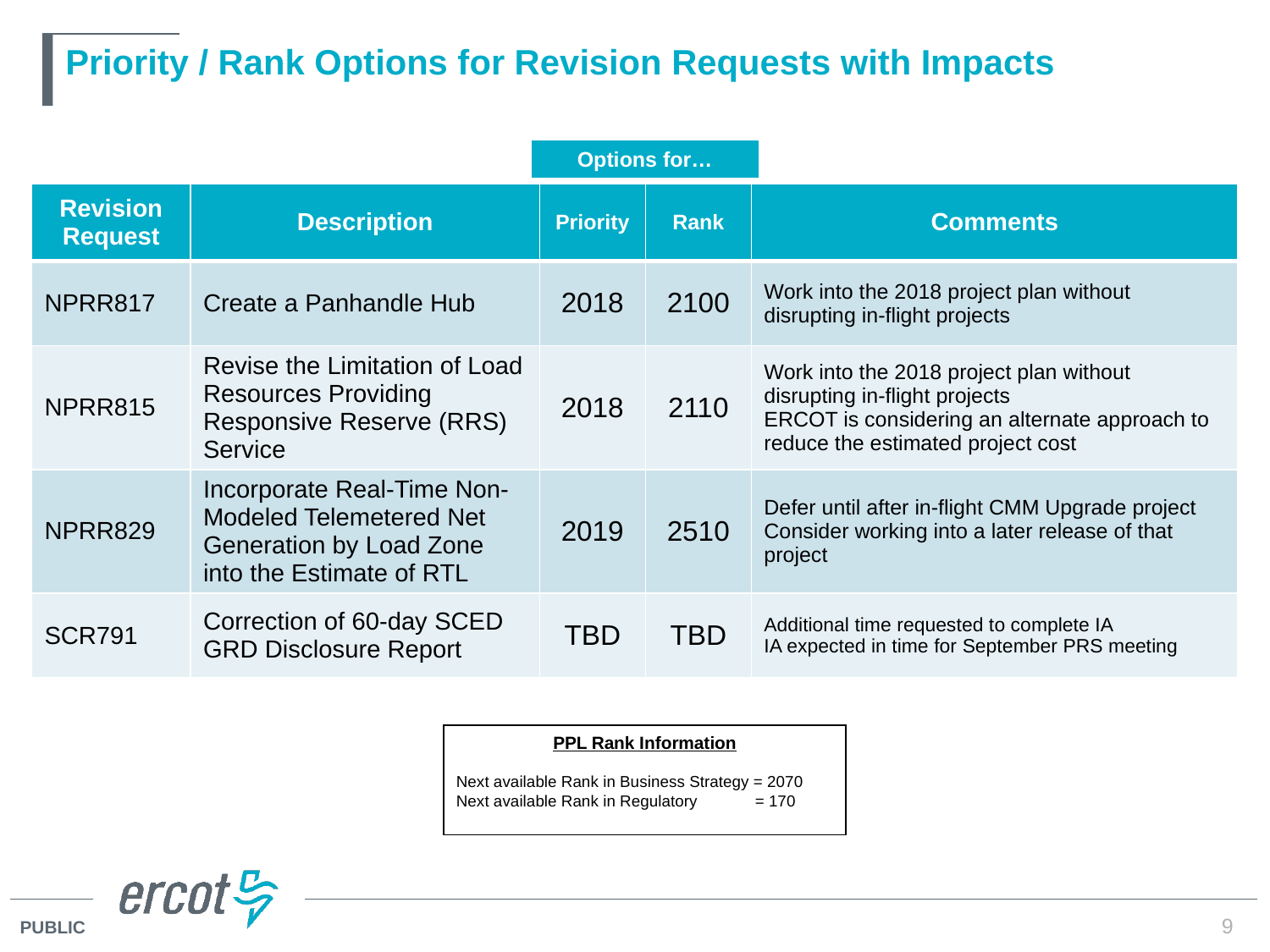

# Priority / Rank Options for Revision Requests with Impacts
| Options for… |
| --- |
| Revision Request | Description | Priority | Rank | Comments |
| --- | --- | --- | --- | --- |
| NPRR817 | Create a Panhandle Hub | 2018 | 2100 | Work into the 2018 project plan without disrupting in-flight projects |
| NPRR815 | Revise the Limitation of Load Resources Providing Responsive Reserve (RRS) Service | 2018 | 2110 | Work into the 2018 project plan without disrupting in-flight projects ERCOT is considering an alternate approach to reduce the estimated project cost |
| NPRR829 | Incorporate Real-Time Non-Modeled Telemetered Net Generation by Load Zone into the Estimate of RTL | 2019 | 2510 | Defer until after in-flight CMM Upgrade project Consider working into a later release of that project |
| SCR791 | Correction of 60-day SCED GRD Disclosure Report | TBD | TBD | Additional time requested to complete IA IA expected in time for September PRS meeting |
PPL Rank Information

Next available Rank in Business Strategy = 2070
Next available Rank in Regulatory             = 170

9